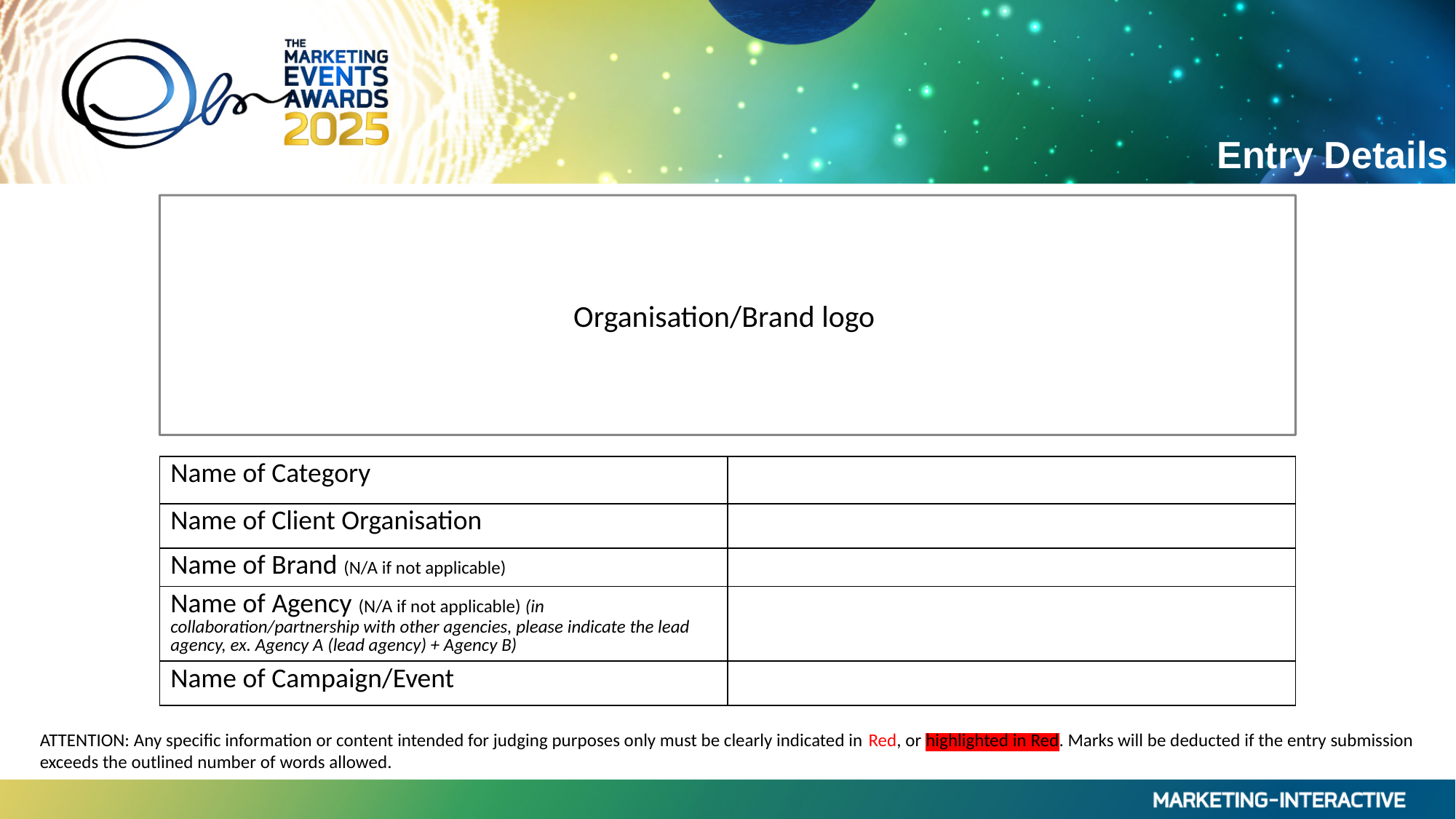

Entry Details
Organisation/Brand logo
| Name of Category |  |
| --- | --- |
| Name of Client Organisation |  |
| Name of Brand (N/A if not applicable) |  |
| Name of Agency (N/A if not applicable) (in collaboration/partnership with other agencies, please indicate the lead agency, ex. Agency A (lead agency) + Agency B) |  |
| Name of Campaign/Event |  |
ATTENTION: Any specific information or content intended for judging purposes only must be clearly indicated in Red, or highlighted in Red. Marks will be deducted if the entry submission exceeds the outlined number of words allowed.